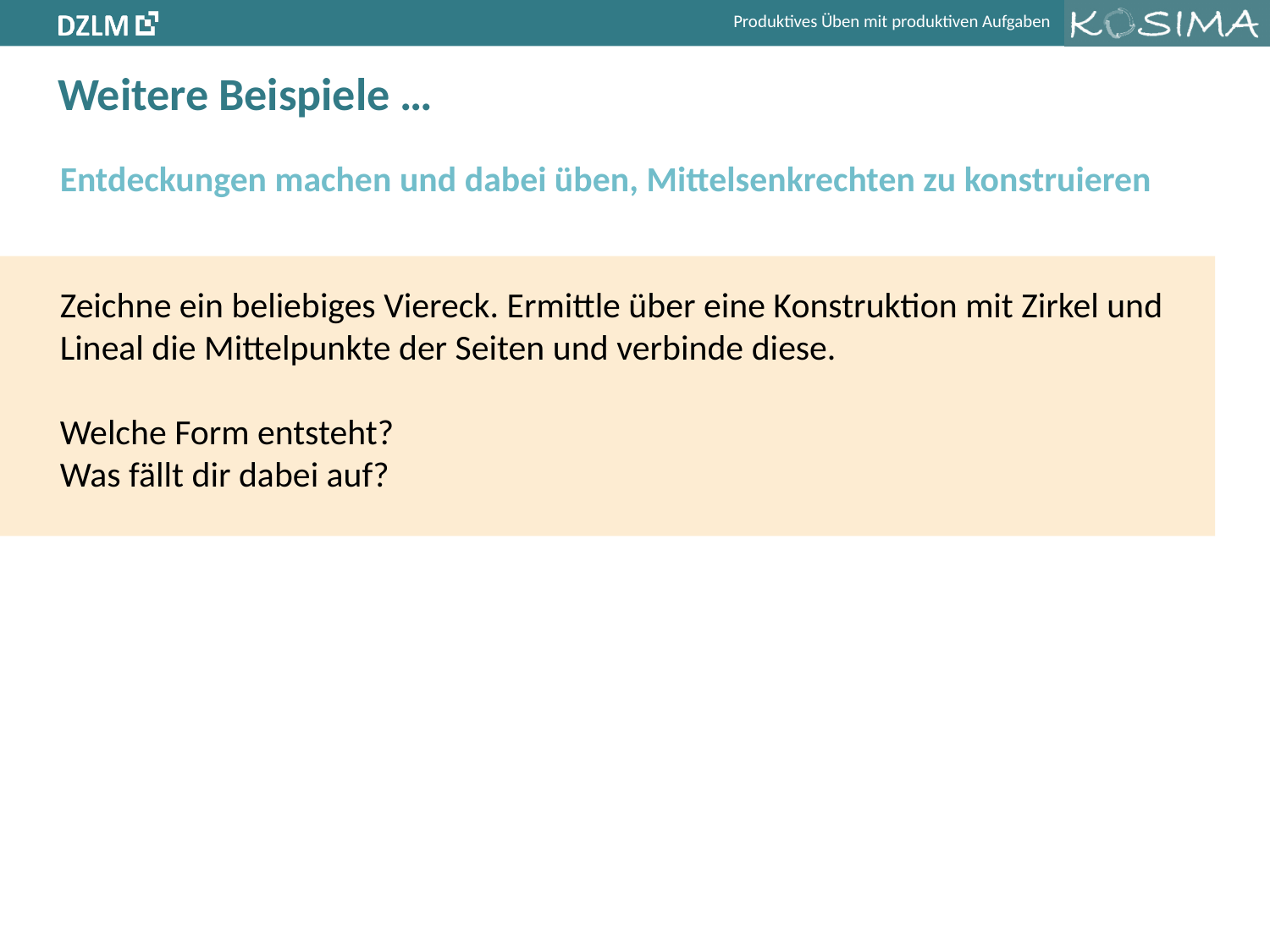

# Weitere Beispiele …
Entdeckungen machen und dabei üben, Mittelsenkrechten zu konstruieren

Zeichne ein beliebiges Viereck. Ermittle über eine Konstruktion mit Zirkel und Lineal die Mittelpunkte der Seiten und verbinde diese.
Welche Form entsteht?
Was fällt dir dabei auf?